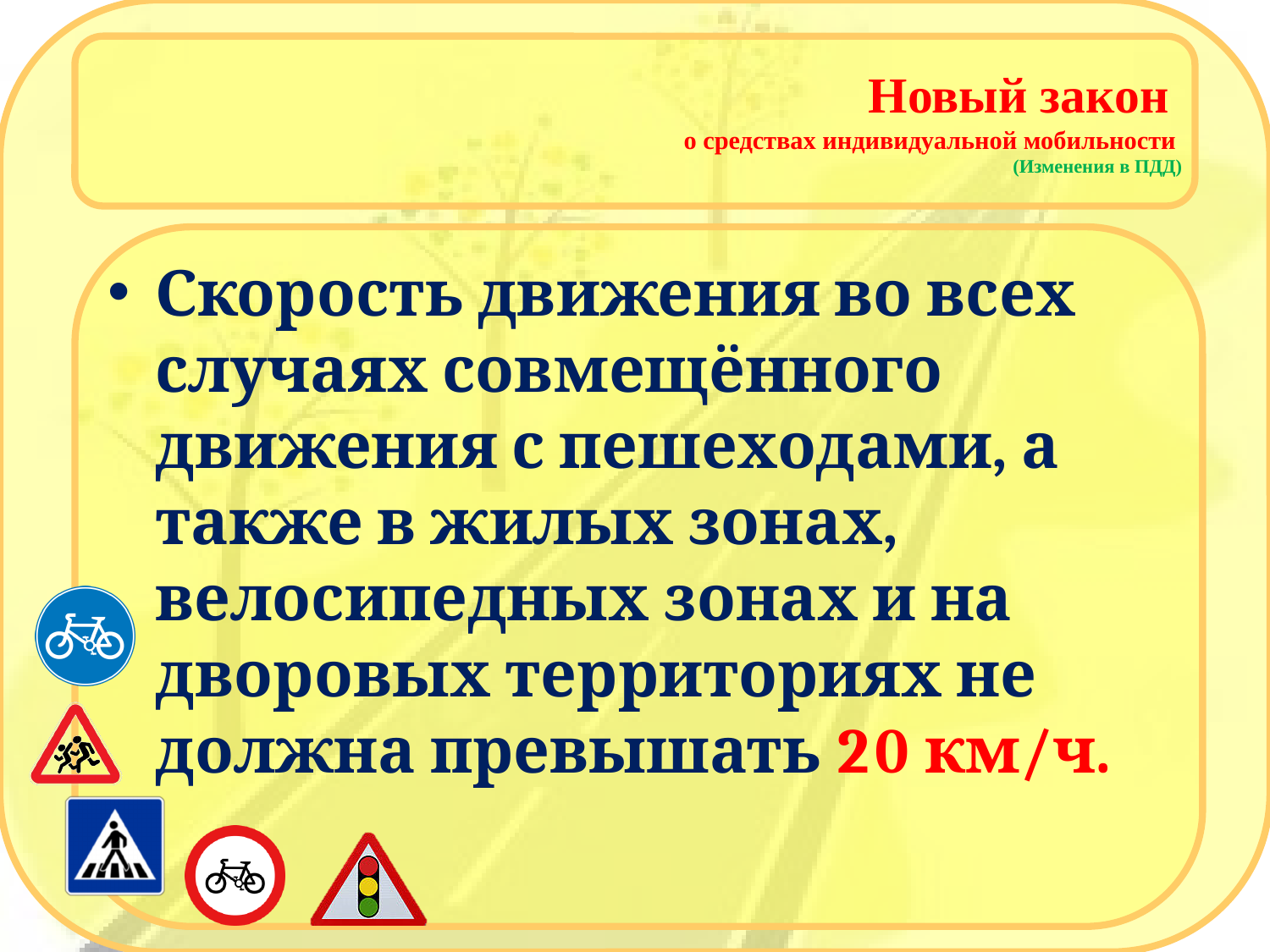

# Новый закон о средствах индивидуальной мобильности (Изменения в ПДД)
Скорость движения во всех случаях совмещённого движения с пешеходами, а также в жилых зонах, велосипедных зонах и на дворовых территориях не должна превышать 20 км/ч.